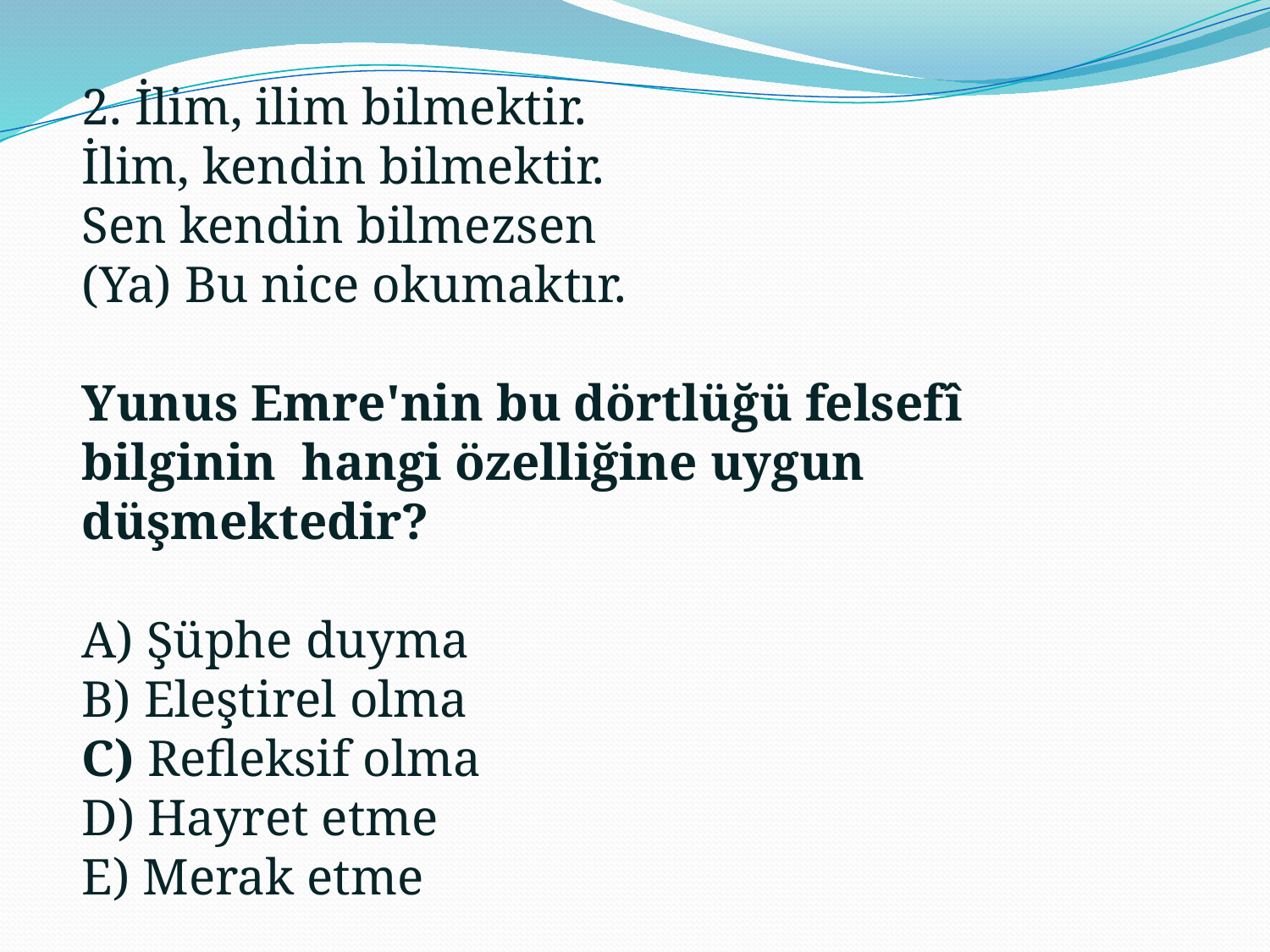

2. İlim, ilim bilmektir.
İlim, kendin bilmektir.
Sen kendin bilmezsen
(Ya) Bu nice okumaktır.

Yunus Emre'nin bu dörtlüğü felsefî bilginin  hangi özelliğine uygun düşmektedir?

A) Şüphe duyma
B) Eleştirel olma
C) Refleksif olma
D) Hayret etme
E) Merak etme